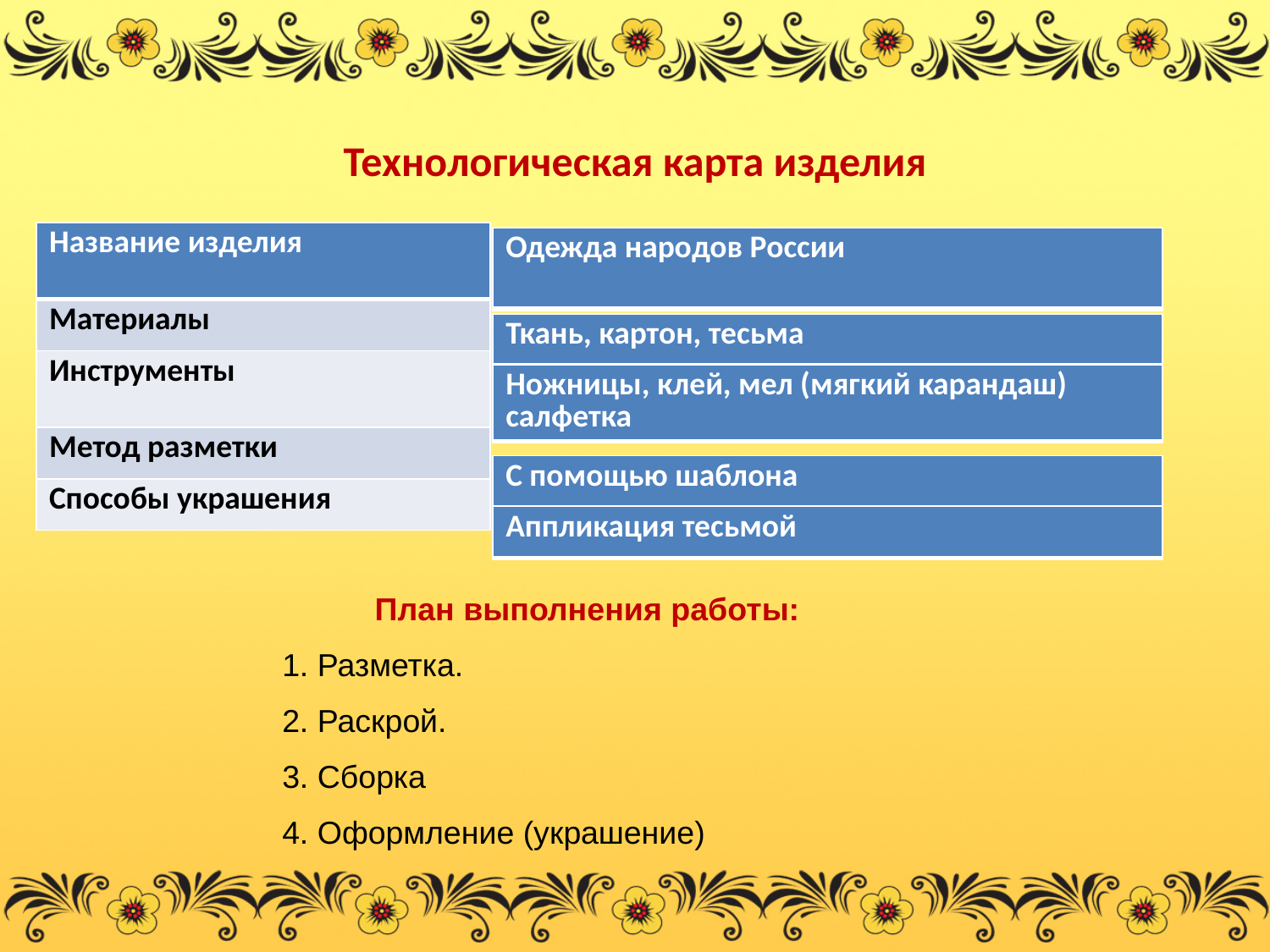

# Технологическая карта изделия
| Название изделия |
| --- |
| Материалы |
| Инструменты |
| Метод разметки |
| Способы украшения |
| Одежда народов России |
| --- |
| Ткань, картон, тесьма |
| --- |
| Ножницы, клей, мел (мягкий карандаш) салфетка |
| --- |
| С помощью шаблона |
| --- |
| Аппликация тесьмой |
| --- |
План выполнения работы:
1. Разметка.
2. Раскрой.
3. Сборка
4. Оформление (украшение)